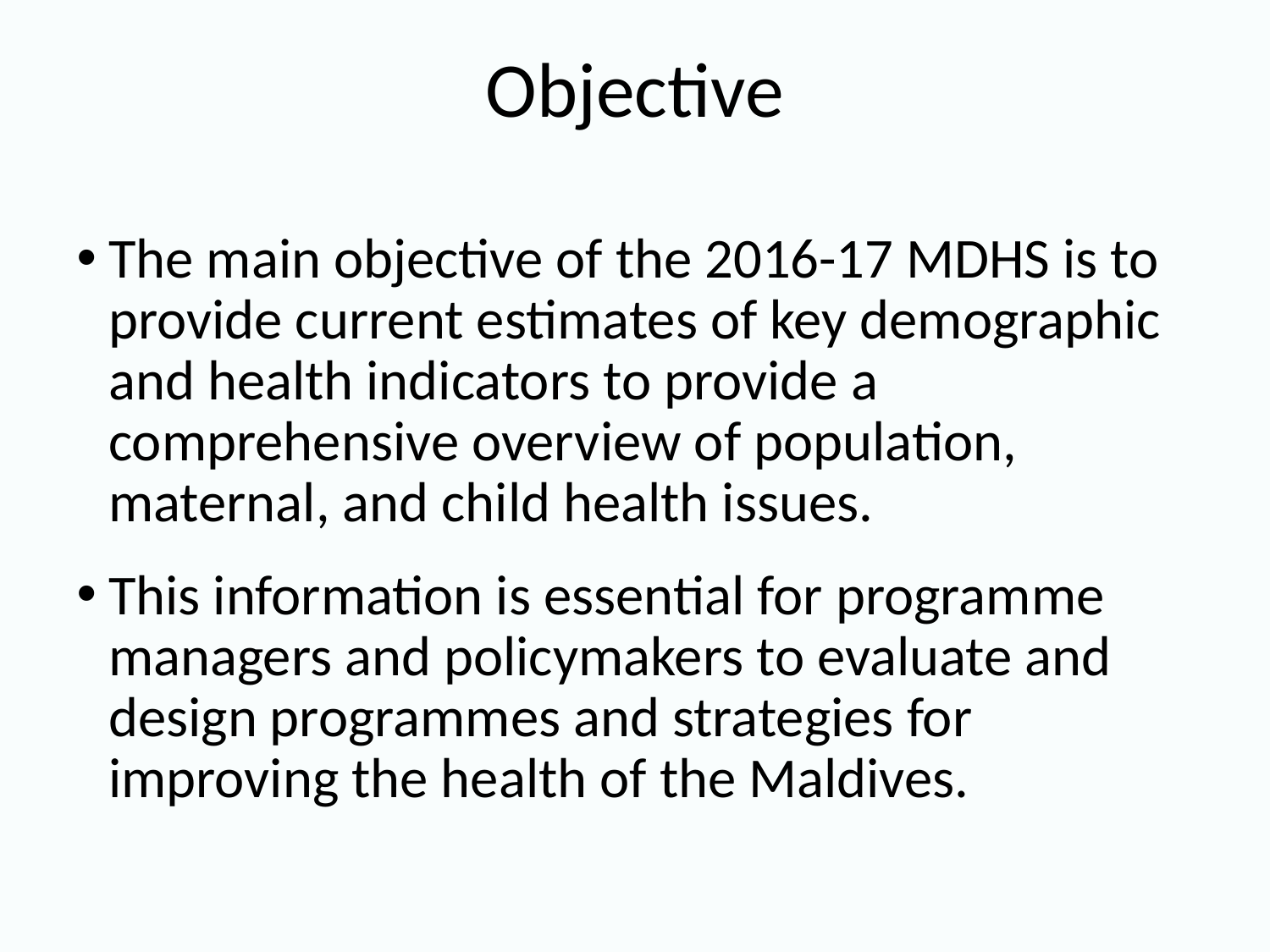

# Objective
The main objective of the 2016-17 MDHS is to provide current estimates of key demographic and health indicators to provide a comprehensive overview of population, maternal, and child health issues.
This information is essential for programme managers and policymakers to evaluate and design programmes and strategies for improving the health of the Maldives.